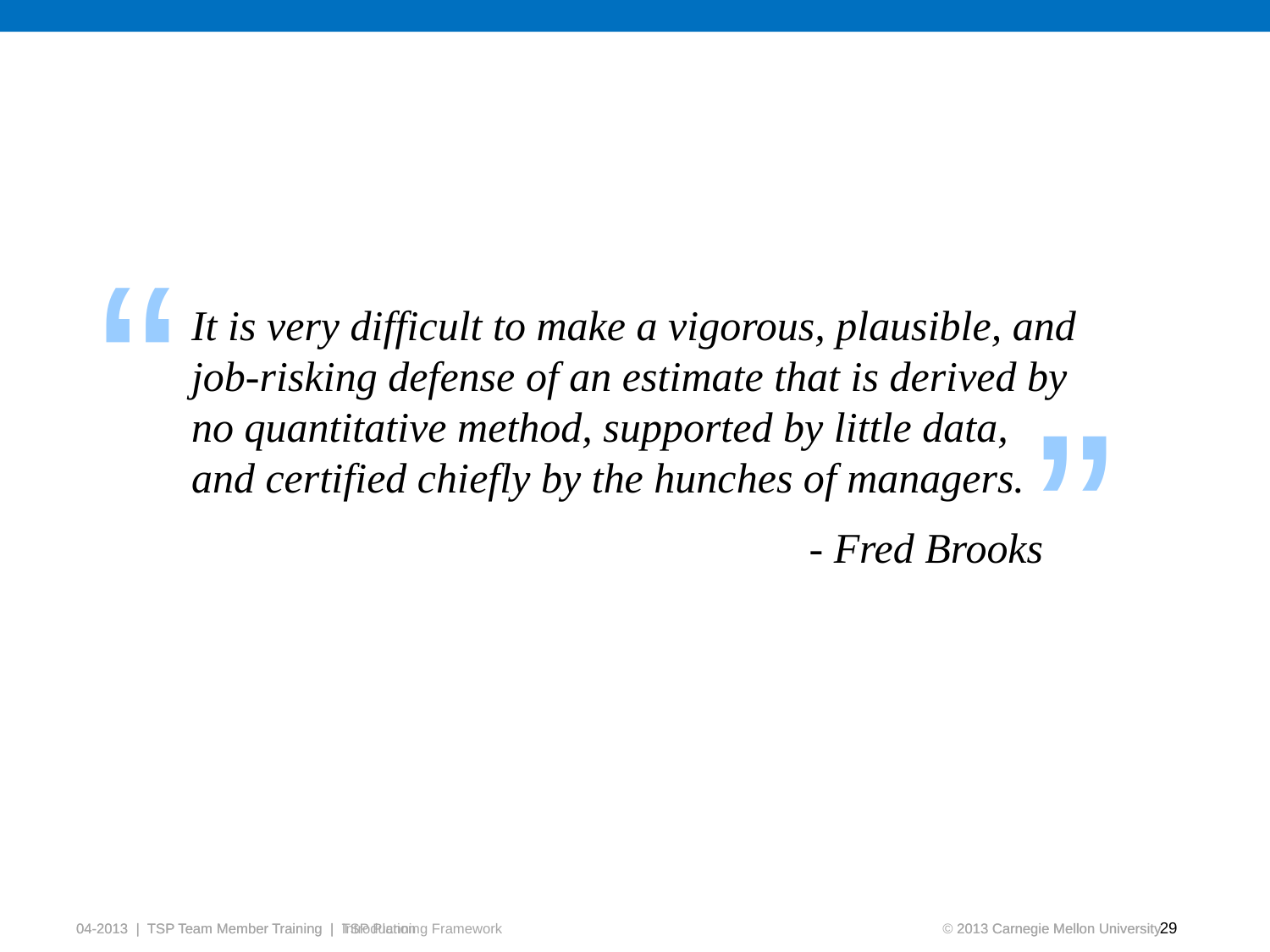

“
“
It is very difficult to make a vigorous, plausible, and job-risking defense of an estimate that is derived by no quantitative method, supported by little data, and certified chiefly by the hunches of managers.

- Fred Brooks